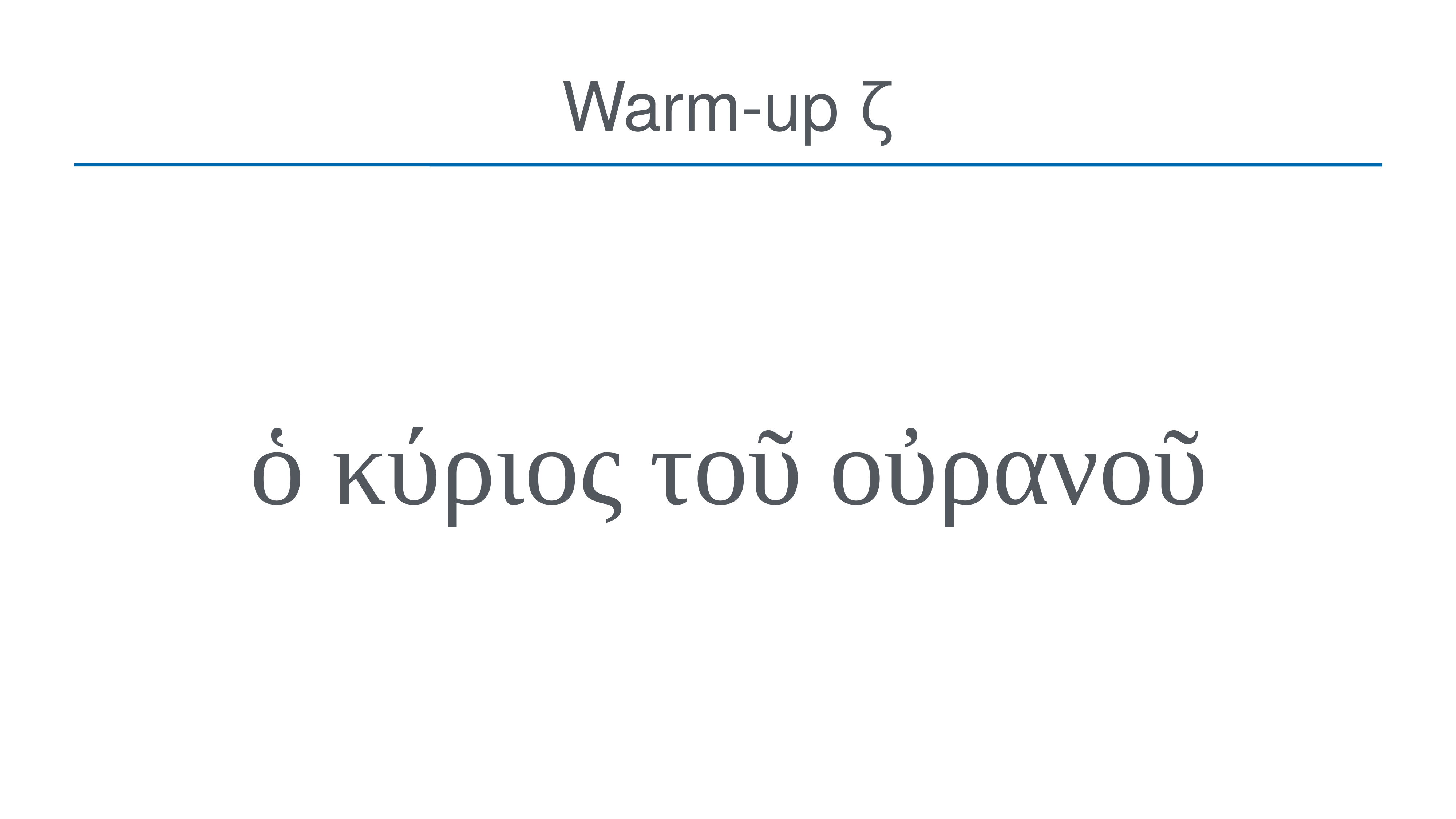

# Warm-up ζ
ὁ κύριος τοῦ οὐρανοῦ